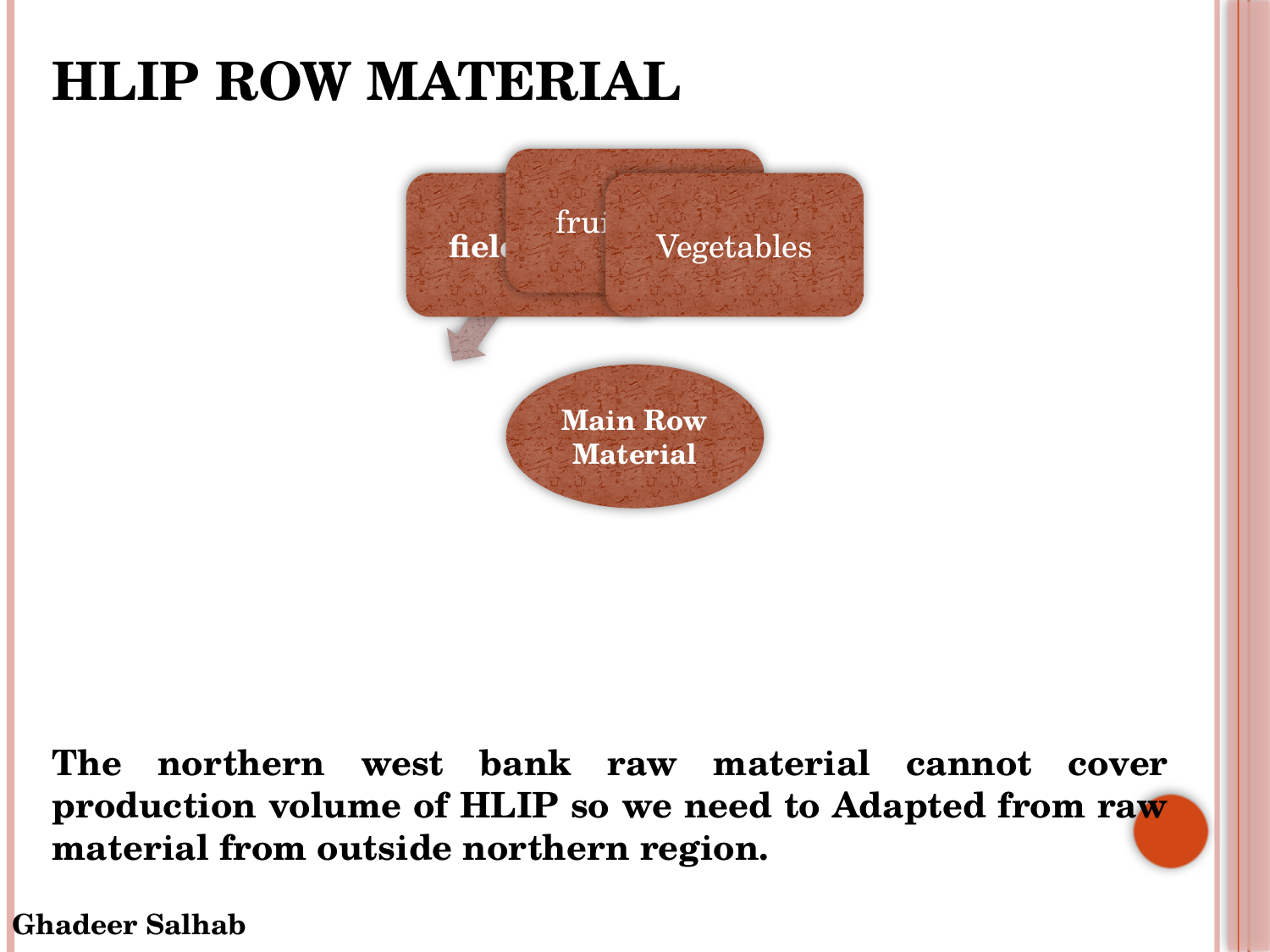

# HLIP Row Material
Main Row Material
field crops
fruit trees
Vegetables
The northern west bank raw material cannot cover production volume of HLIP so we need to Adapted from raw material from outside northern region.
Ghadeer Salhab